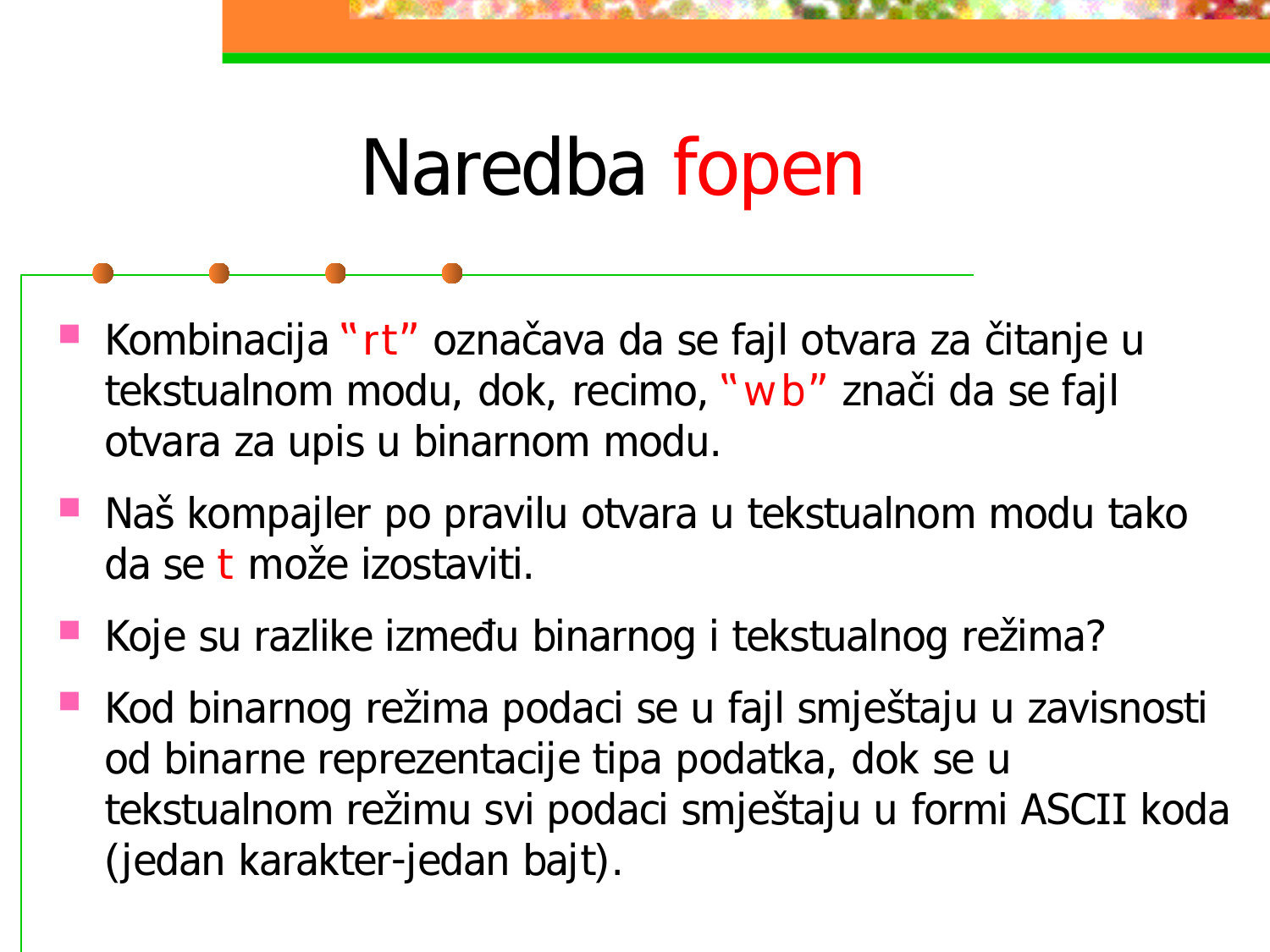

# Naredba fopen
Kombinacija “rt” označava da se fajl otvara za čitanje u tekstualnom modu, dok, recimo, “wb” znači da se fajl otvara za upis u binarnom modu.
Naš kompajler po pravilu otvara u tekstualnom modu tako da se t može izostaviti.
Koje su razlike između binarnog i tekstualnog režima?
Kod binarnog režima podaci se u fajl smještaju u zavisnosti od binarne reprezentacije tipa podatka, dok se u tekstualnom režimu svi podaci smještaju u formi ASCII koda (jedan karakter-jedan bajt).